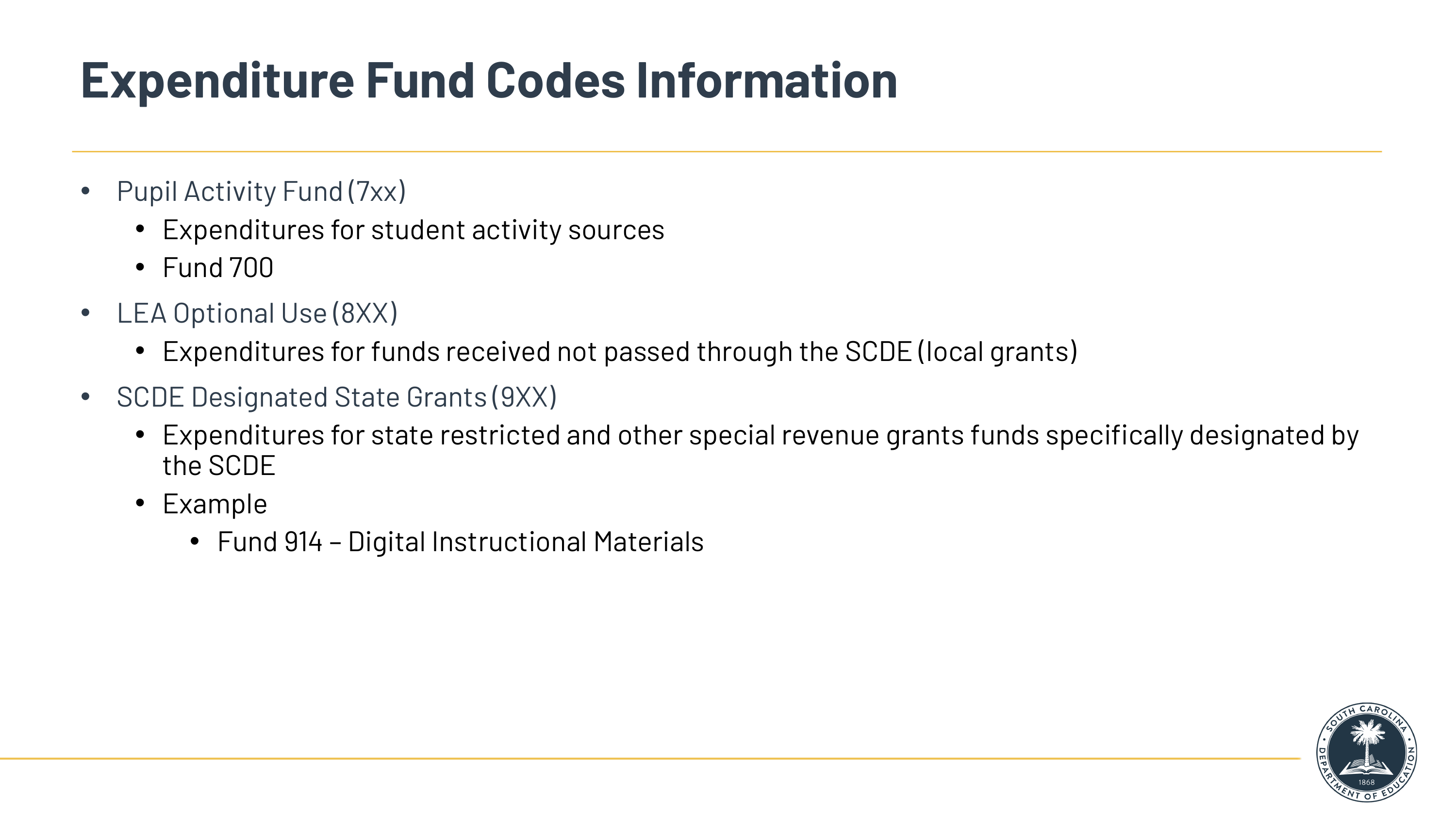

# Expenditure Fund Codes Information
Pupil Activity Fund (7xx)
Expenditures for student activity sources
Fund 700
LEA Optional Use (8XX)
Expenditures for funds received not passed through the SCDE (local grants)
SCDE Designated State Grants (9XX)
Expenditures for state restricted and other special revenue grants funds specifically designated by the SCDE
Example
Fund 914 – Digital Instructional Materials